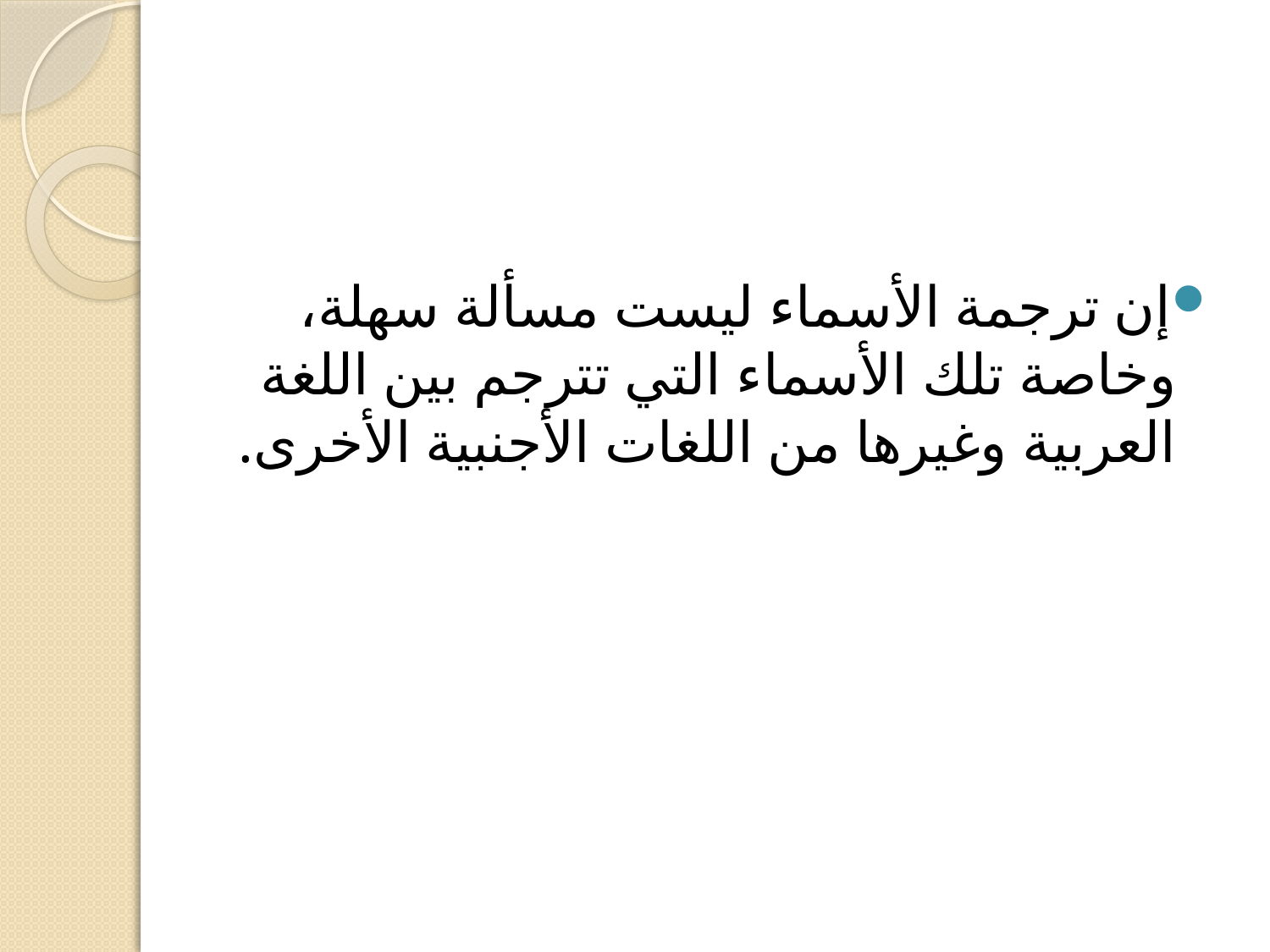

إن ترجمة الأسماء ليست مسألة سهلة، وخاصة تلك الأسماء التي تترجم بين اللغة العربية وغيرها من اللغات الأجنبية الأخرى.